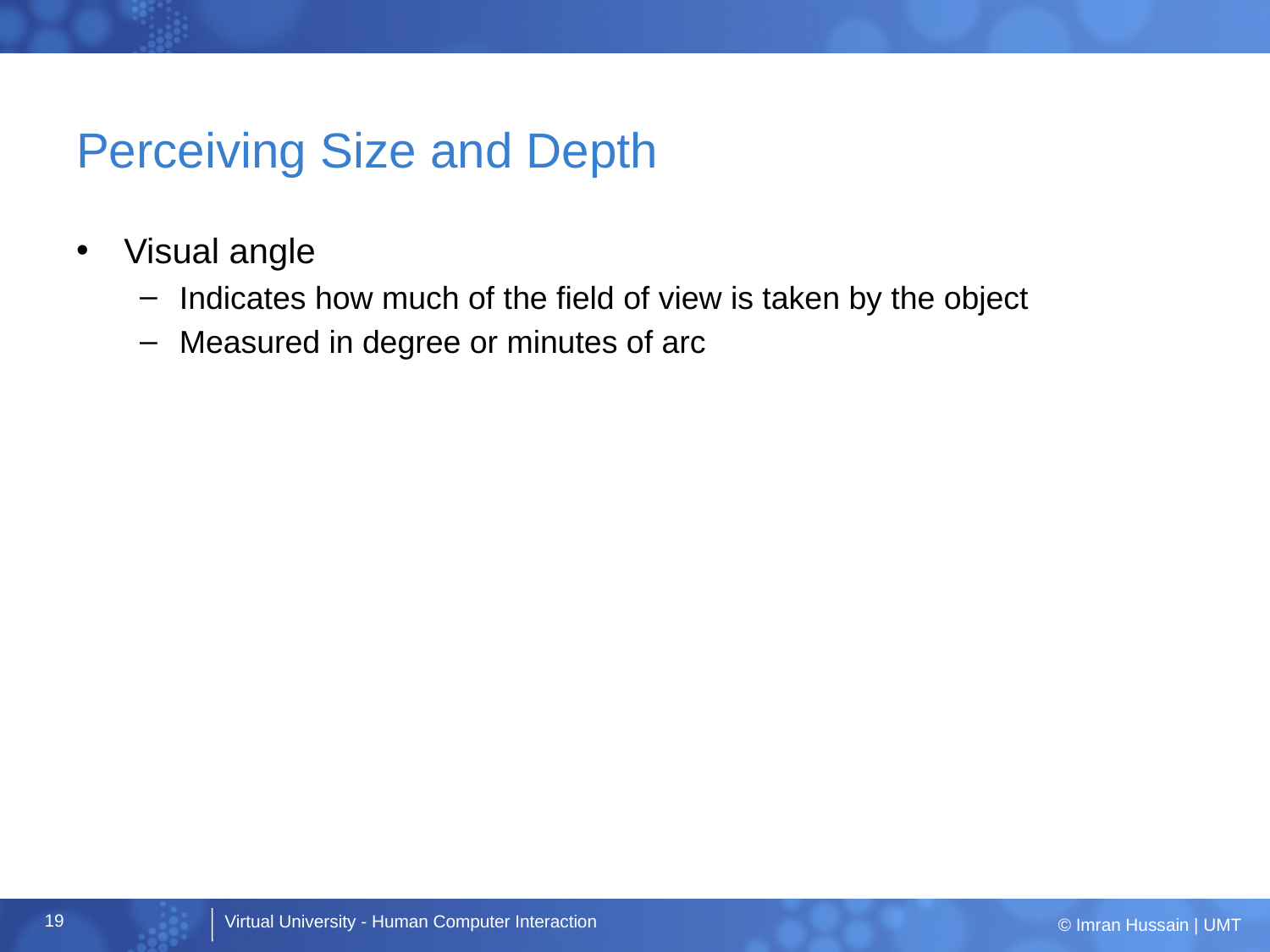

# Perceiving Size and Depth
Visual angle
Indicates how much of the field of view is taken by the object
Measured in degree or minutes of arc